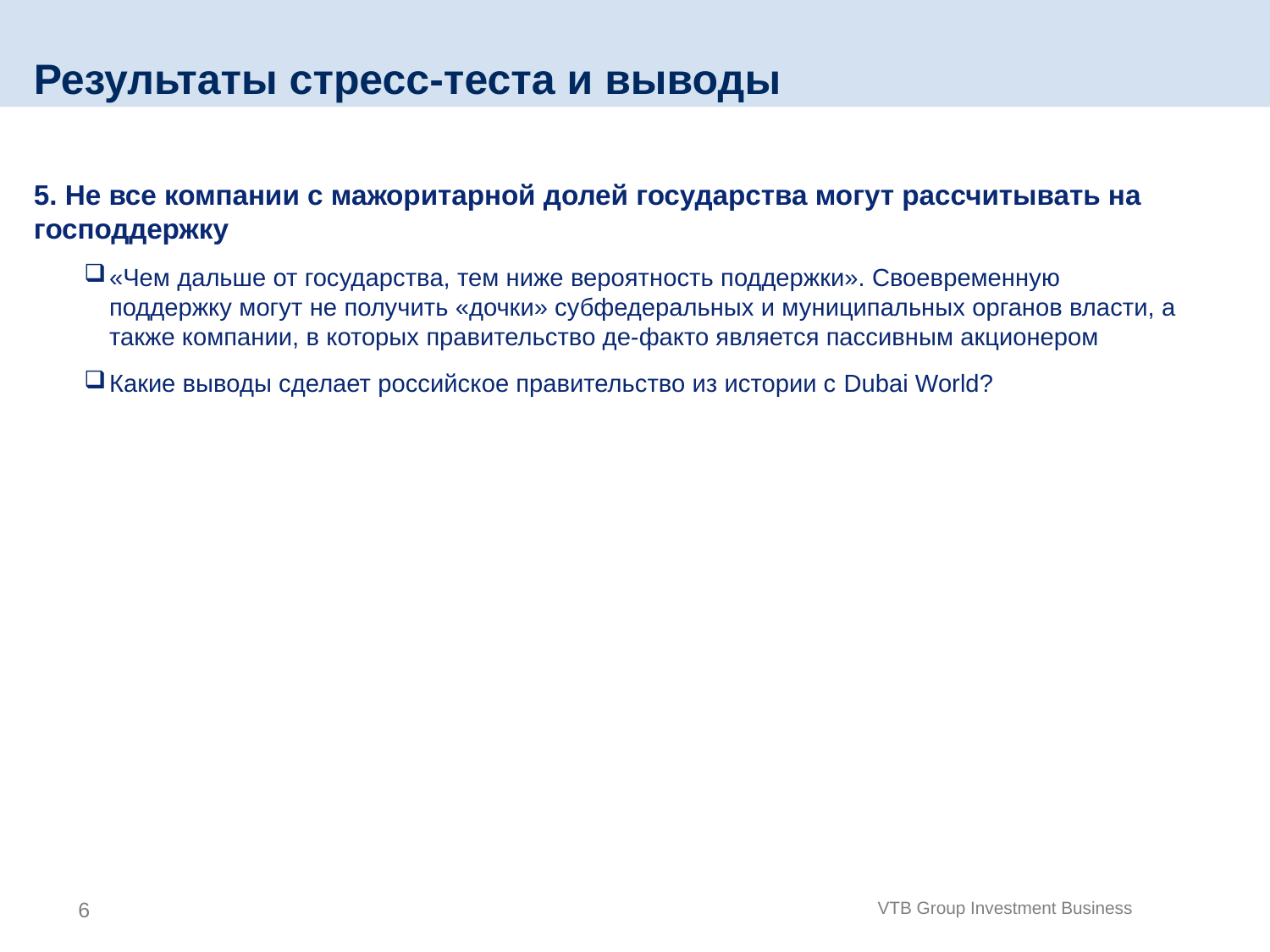

Результаты стресс-теста и выводы
5. Не все компании с мажоритарной долей государства могут рассчитывать на господдержку
«Чем дальше от государства, тем ниже вероятность поддержки». Своевременную поддержку могут не получить «дочки» субфедеральных и муниципальных органов власти, а также компании, в которых правительство де-факто является пассивным акционером
Какие выводы сделает российское правительство из истории с Dubai World?